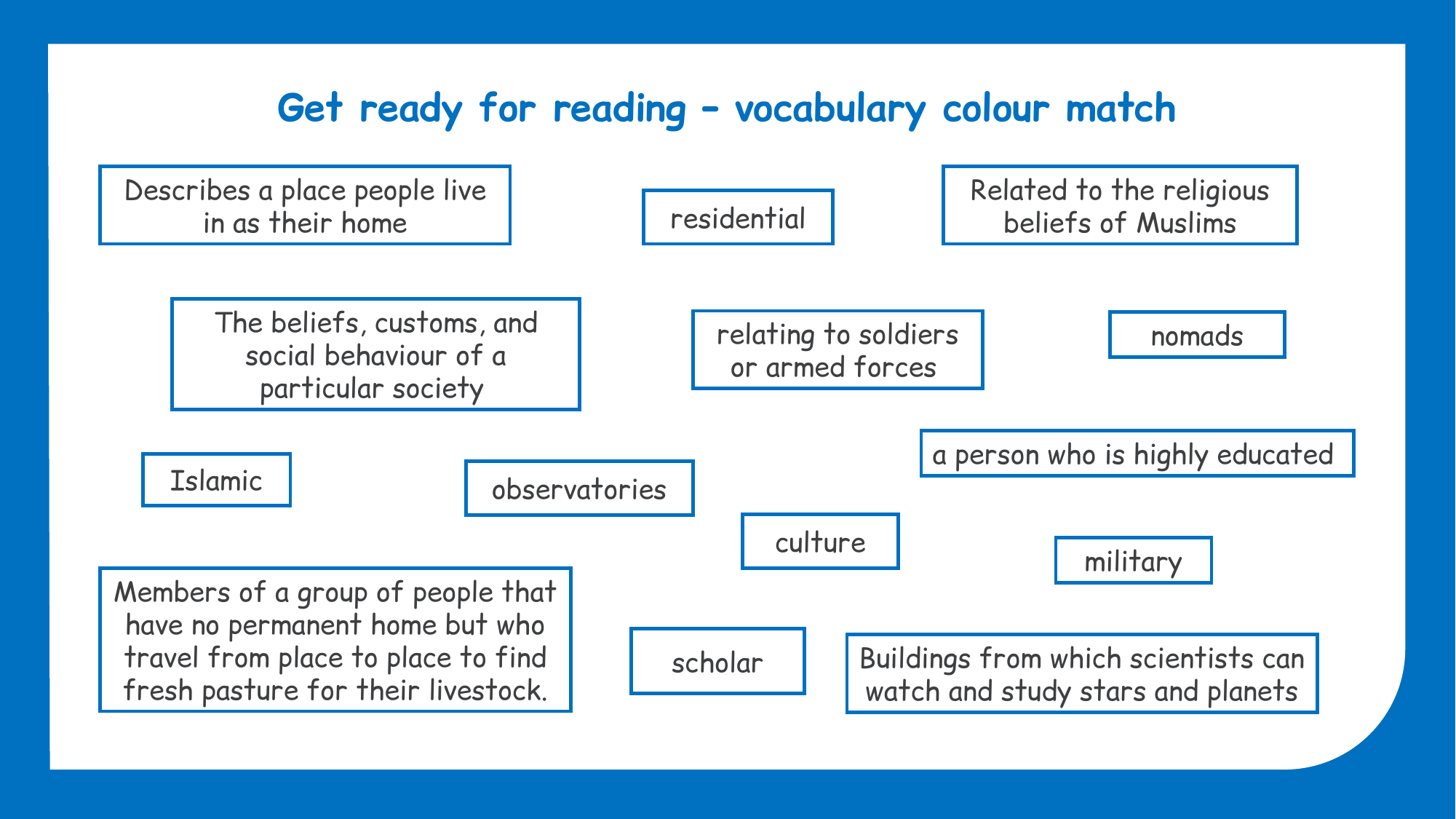

Get ready for reading – vocabulary colour match
Describes a place people live in as their home
Related to the religious beliefs of Muslims
residential
The beliefs, customs, and social behaviour of a particular society
relating to soldiers or armed forces
nomads
a person who is highly educated
Islamic
observatories
culture
military
Members of a group of people that have no permanent home but who travel from place to place to find fresh pasture for their livestock.
scholar
Buildings from which scientists can watch and study stars and planets